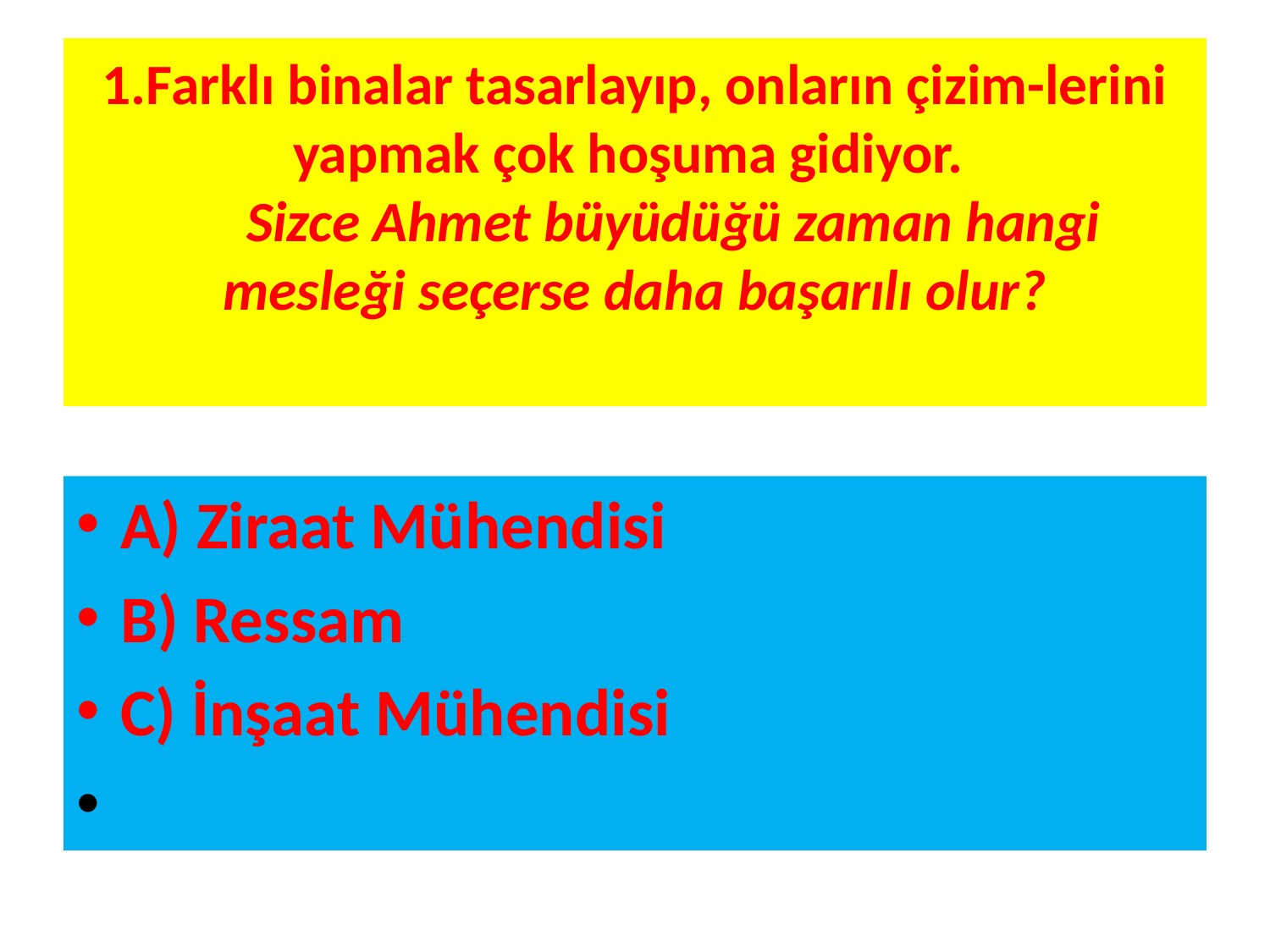

# 1.Farklı binalar tasarlayıp, onların çizim-lerini yapmak çok hoşuma gidiyor. Sizce Ahmet büyüdüğü zaman hangi mesleği seçerse daha başarılı olur?
A) Ziraat Mühendisi
B) Ressam
C) İnşaat Mühendisi